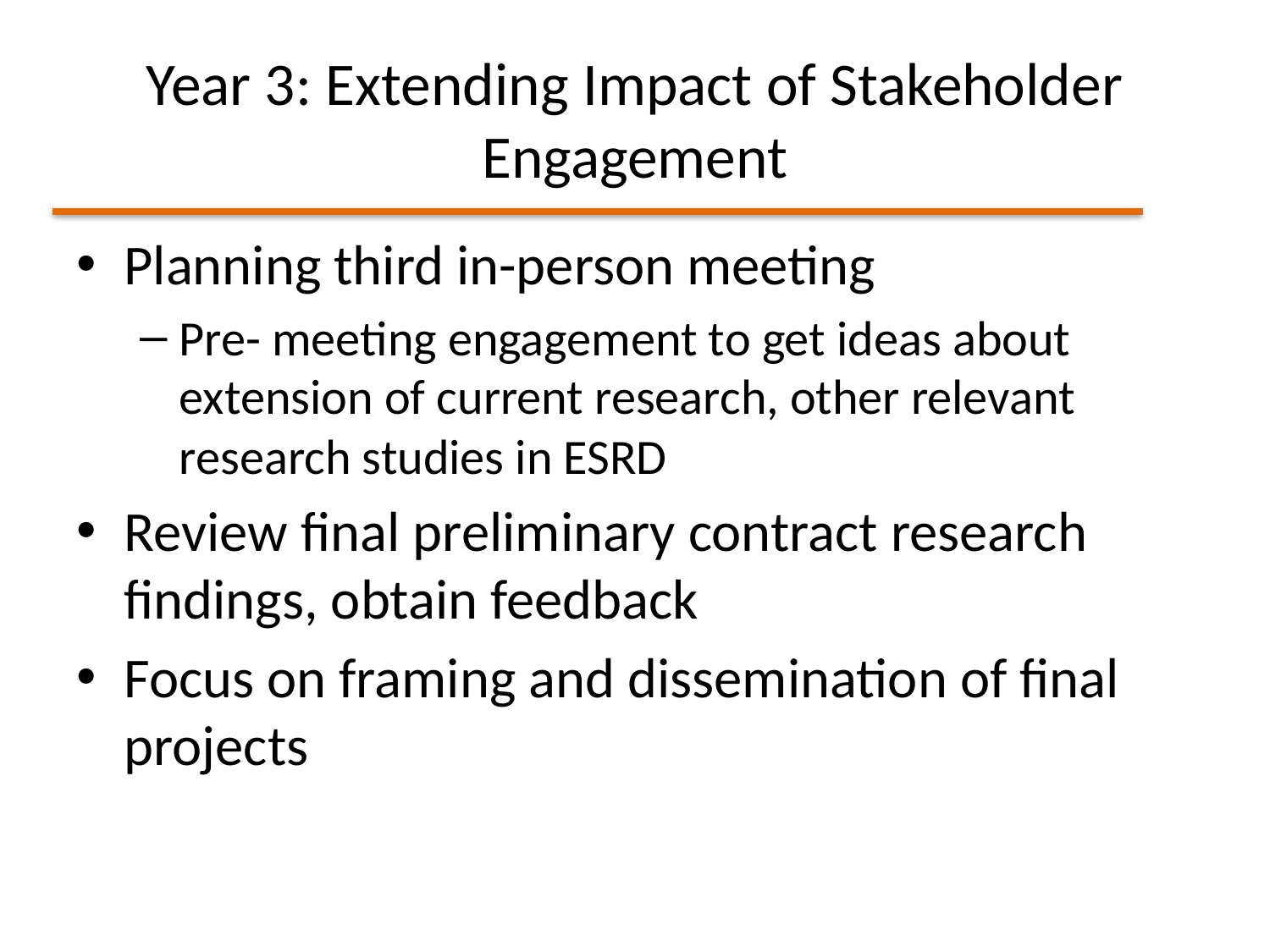

# Year 3: Extending Impact of Stakeholder Engagement
Planning third in-person meeting
Pre- meeting engagement to get ideas about extension of current research, other relevant research studies in ESRD
Review final preliminary contract research findings, obtain feedback
Focus on framing and dissemination of final projects